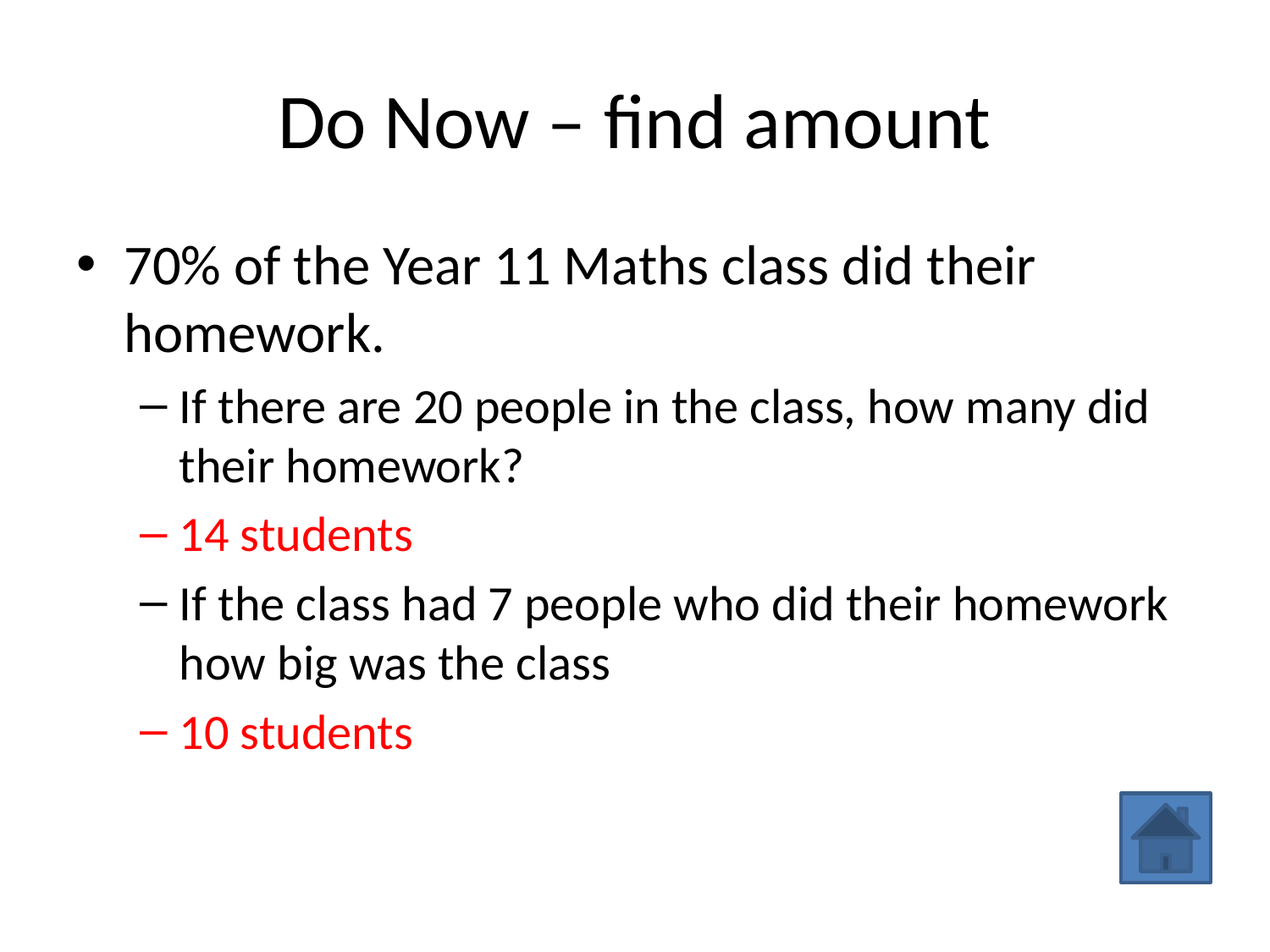

# Do Now – find amount
70% of the Year 11 Maths class did their homework.
If there are 20 people in the class, how many did their homework?
14 students
If the class had 7 people who did their homework how big was the class
10 students